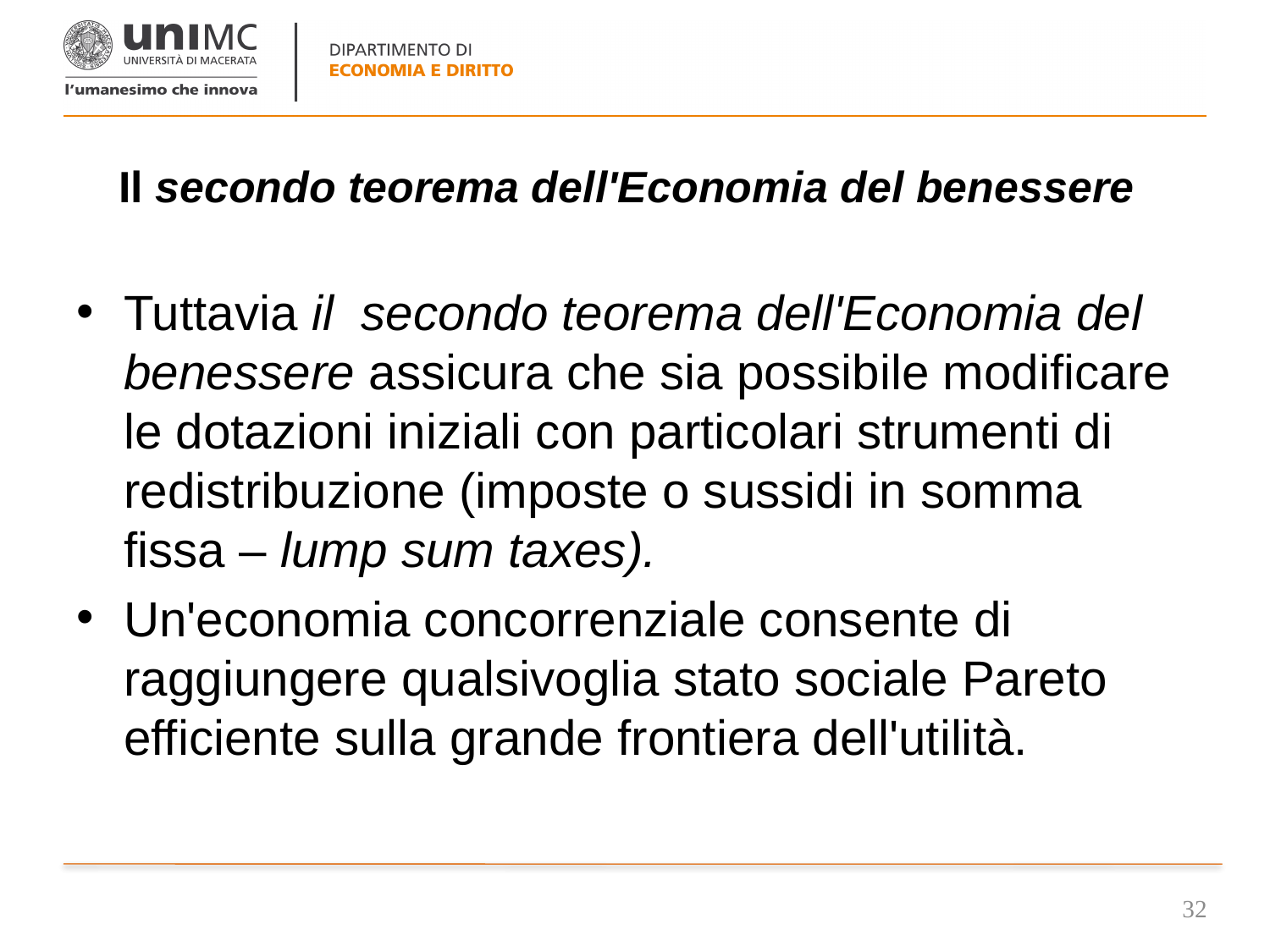

# Il secondo teorema dell'Economia del benessere
Tuttavia il  secondo teorema dell'Economia del benessere assicura che sia possibile modificare le dotazioni iniziali con particolari strumenti di redistribuzione (imposte o sussidi in somma fissa – lump sum taxes).
Un'economia concorrenziale consente di raggiungere qualsivoglia stato sociale Pareto efficiente sulla grande frontiera dell'utilità.
32